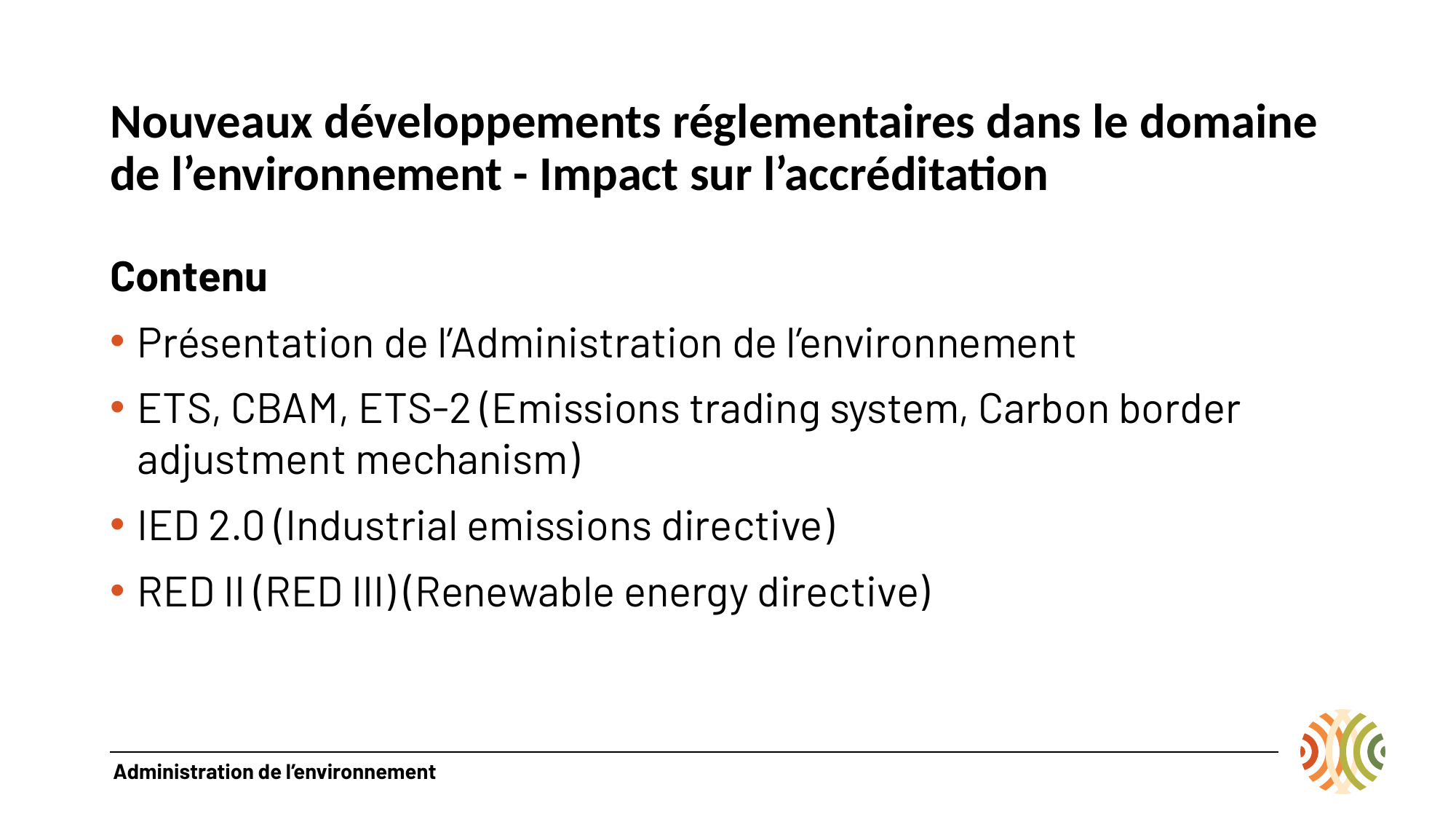

# Nouveaux développements réglementaires dans le domaine de l’environnement - Impact sur l’accréditation
Contenu
Présentation de l’Administration de l’environnement
ETS, CBAM, ETS-2 (Emissions trading system, Carbon border adjustment mechanism)
IED 2.0 (Industrial emissions directive)
RED II (RED III) (Renewable energy directive)